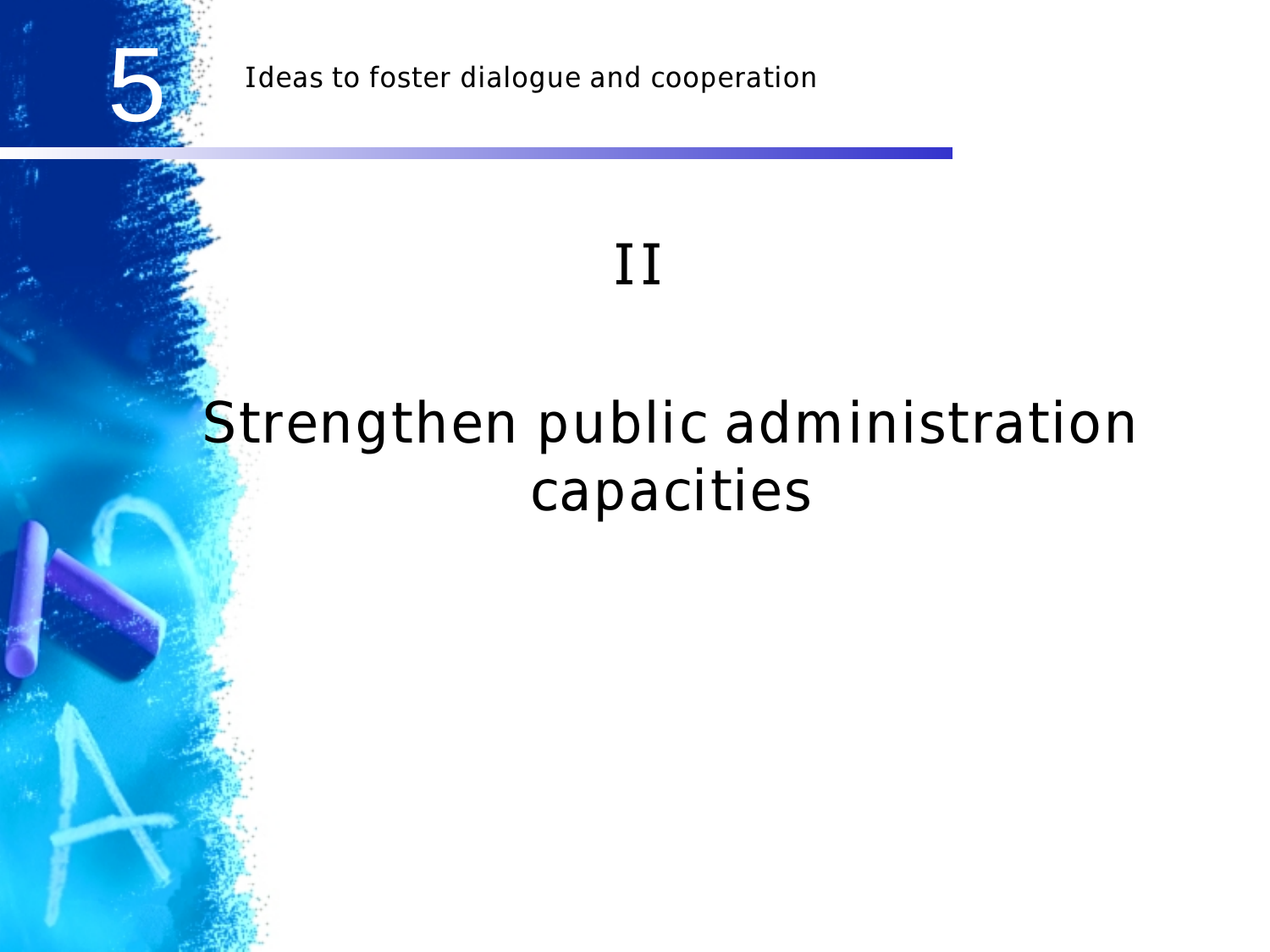

Ideas to foster dialogue and cooperation
II

	Strengthen public administration capacities